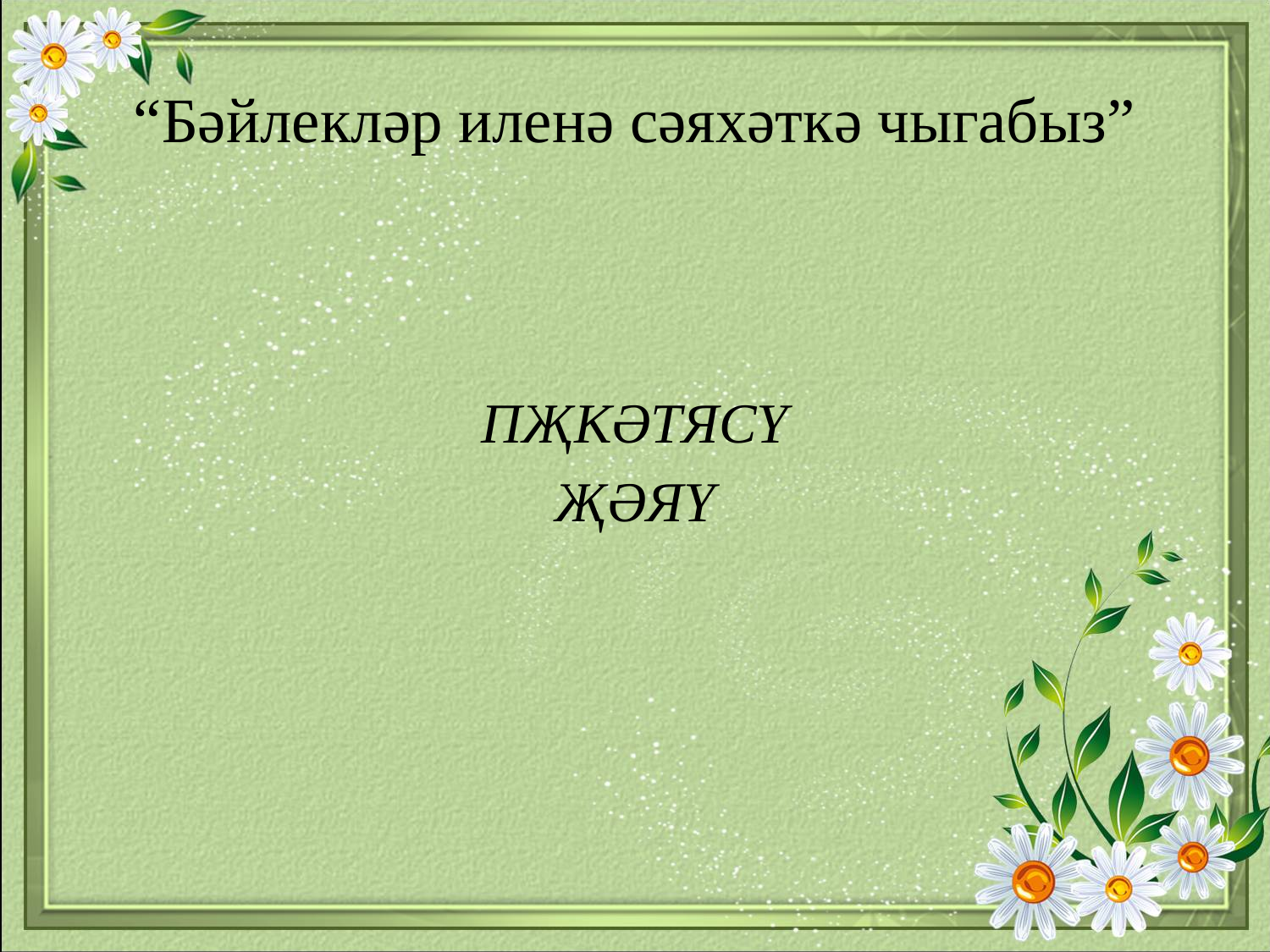

# “Бәйлекләр иленә сәяхәткә чыгабыз”

ПҖКӘТЯСҮ
ҖӘЯҮ